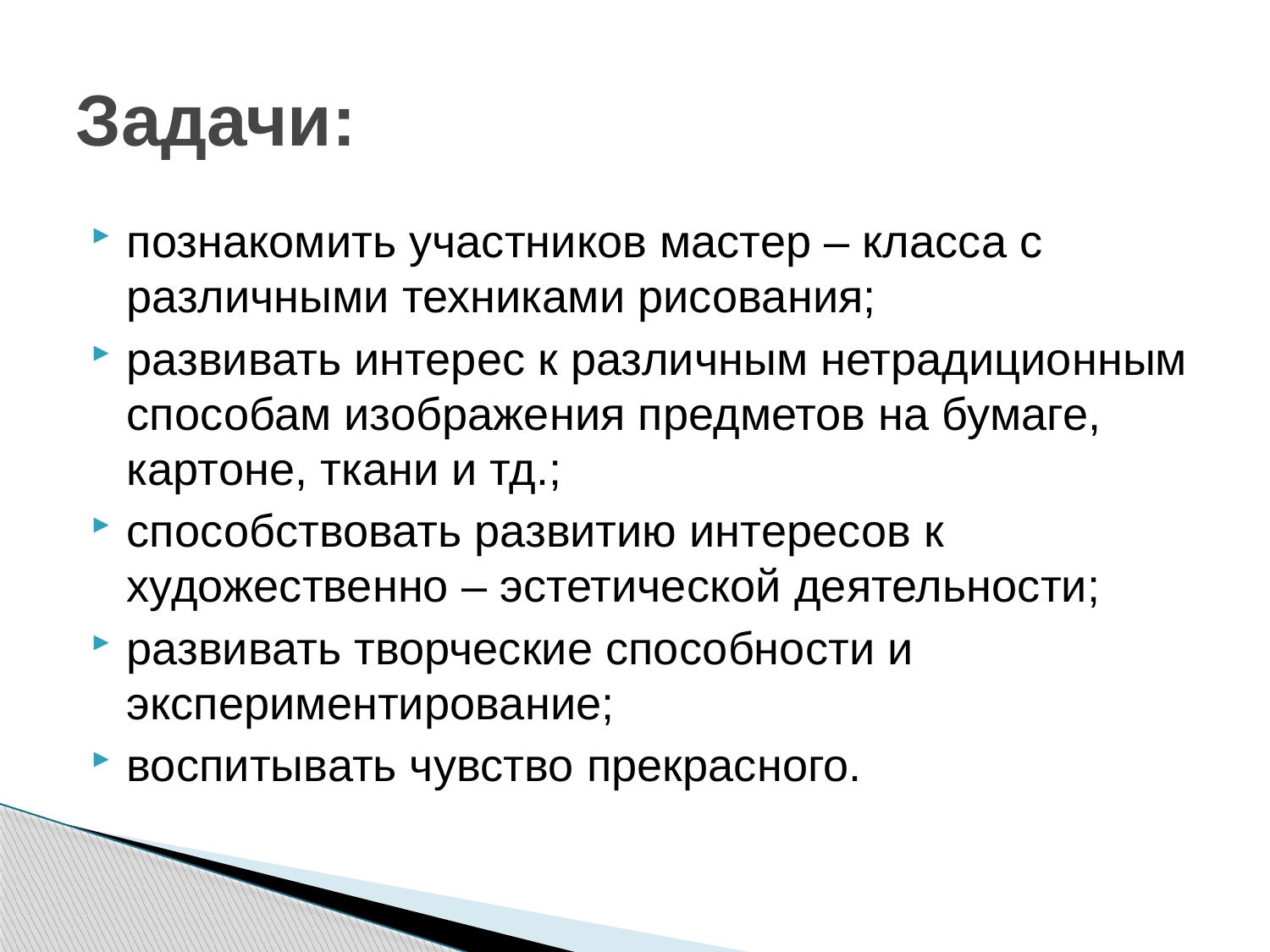

# Задачи:
познакомить участников мастер – класса с различными техниками рисования;
развивать интерес к различным нетрадиционным способам изображения предметов на бумаге, картоне, ткани и тд.;
способствовать развитию интересов к художественно – эстетической деятельности;
развивать творческие способности и экспериментирование;
воспитывать чувство прекрасного.